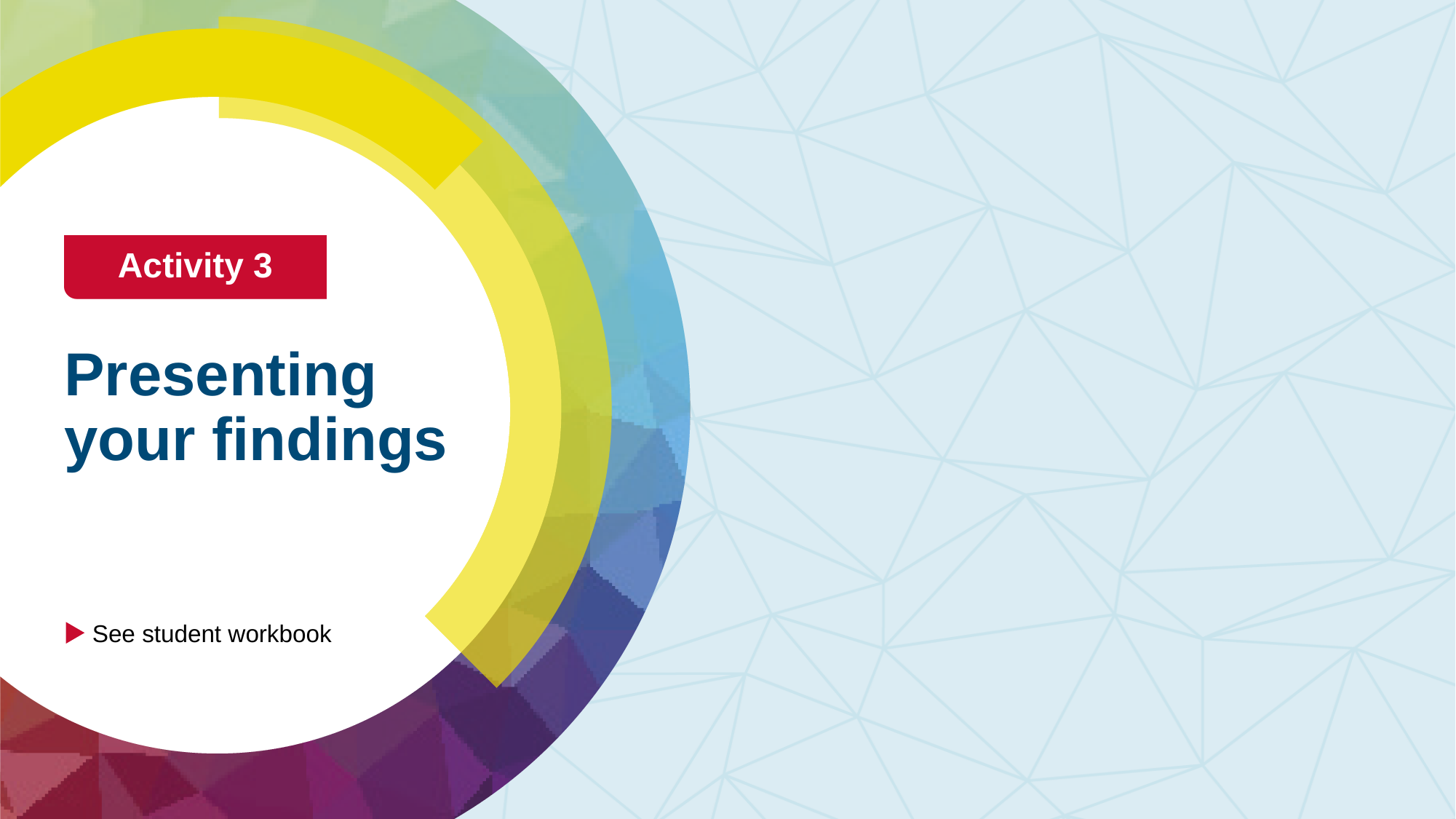

Activity 3
# Presenting your findings
See student workbook